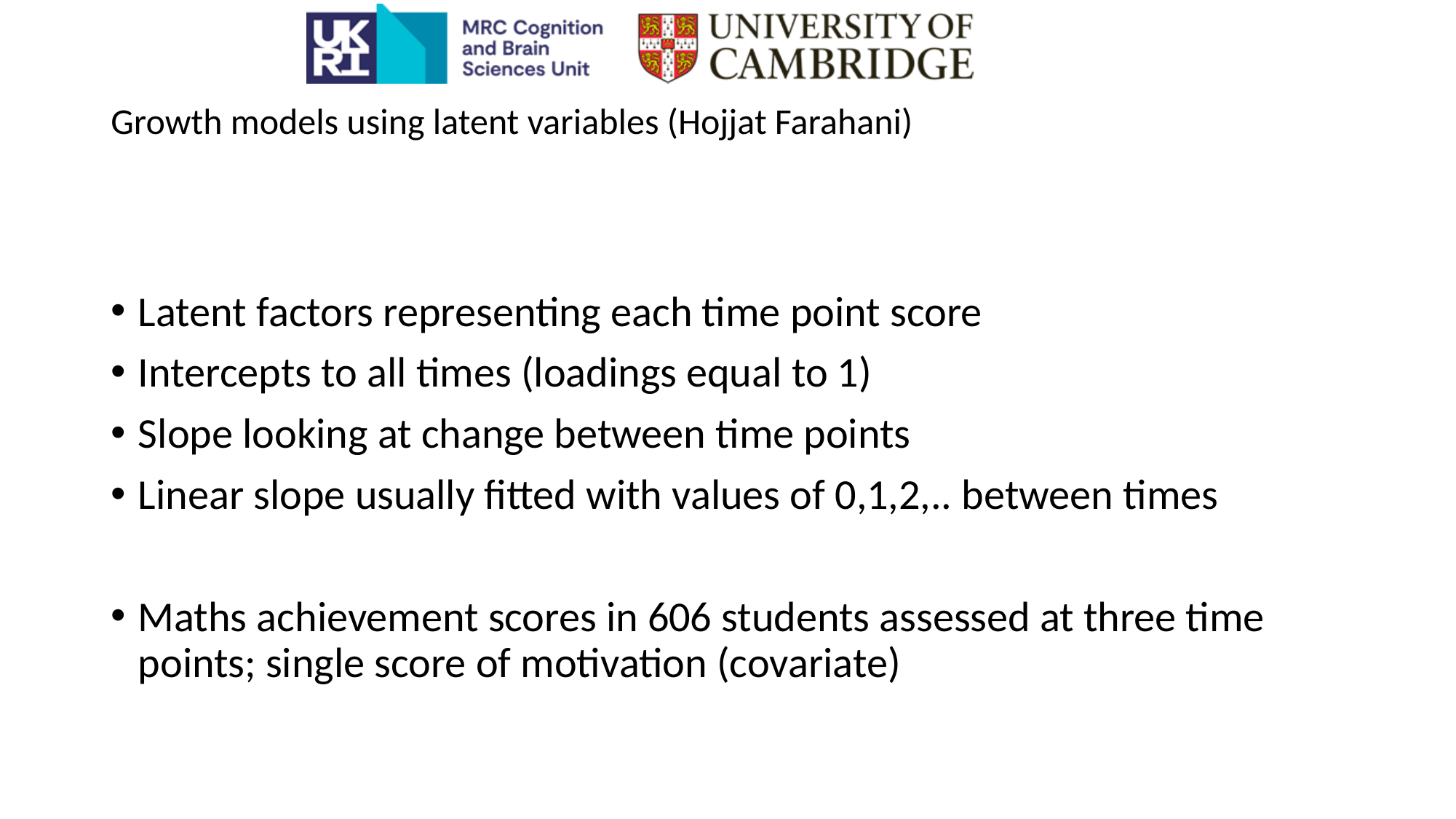

# Growth models using latent variables (Hojjat Farahani)

Latent factors representing each time point score
Intercepts to all times (loadings equal to 1)
Slope looking at change between time points
Linear slope usually fitted with values of 0,1,2,.. between times

Maths achievement scores in 606 students assessed at three time points; single score of motivation (covariate)